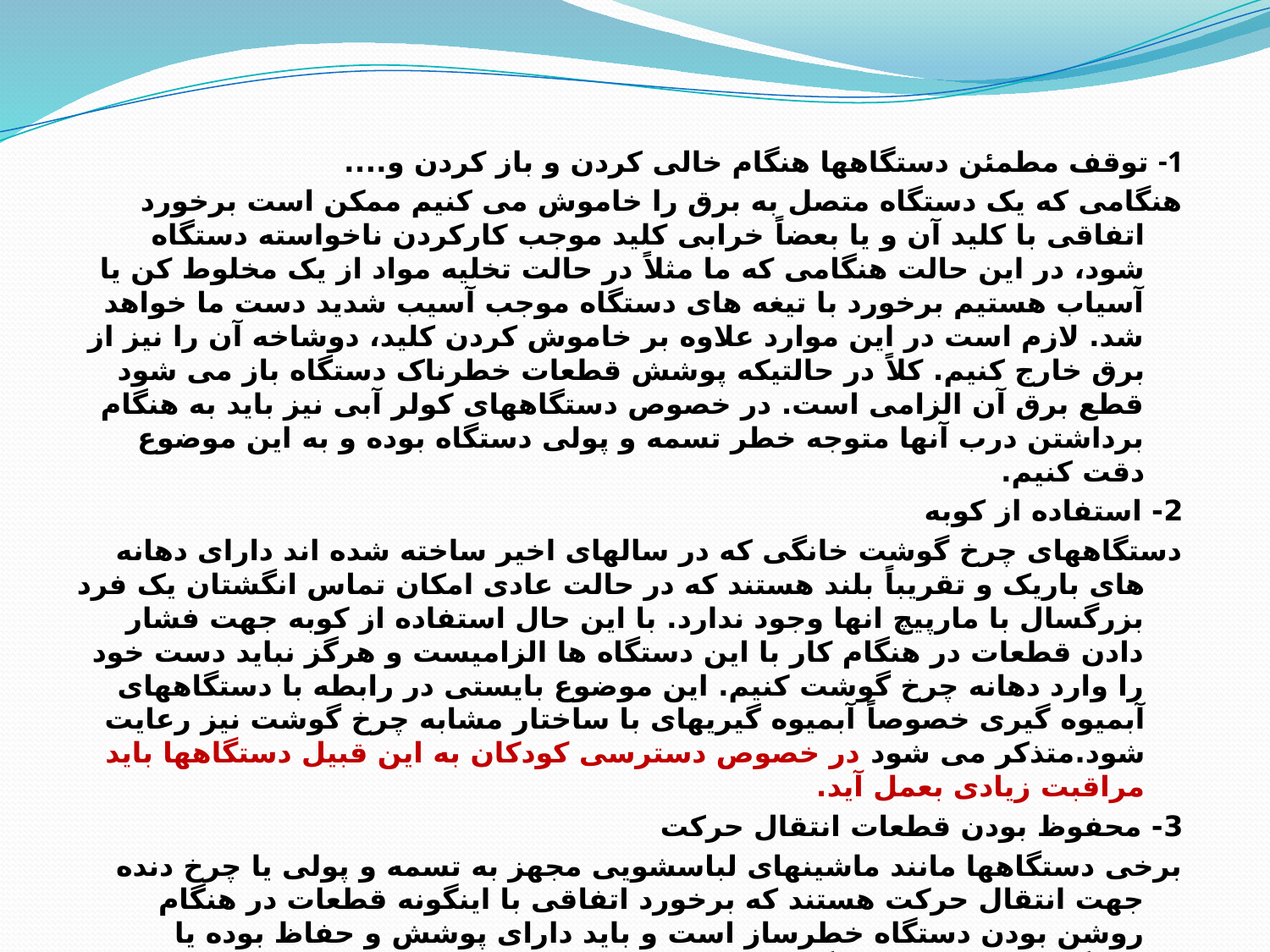

1- توقف مطمئن دستگاهها هنگام خالی کردن و باز کردن و....
هنگامی که یک دستگاه متصل به برق را خاموش می کنیم ممکن است برخورد اتفاقی با کلید آن و یا بعضاً خرابی کلید موجب کارکردن ناخواسته دستگاه شود، در این حالت هنگامی که ما مثلاً در حالت تخلیه مواد از یک مخلوط کن یا آسیاب هستیم برخورد با تیغه های دستگاه موجب آسیب شدید دست ما خواهد شد. لازم است در این موارد علاوه بر خاموش کردن کلید، دوشاخه آن را نیز از برق خارج کنیم. کلاً در حالتیکه پوشش قطعات خطرناک دستگاه باز می شود قطع برق آن الزامی است. در خصوص دستگاههای کولر آبی نیز باید به هنگام برداشتن درب آنها متوجه خطر تسمه و پولی دستگاه بوده و به این موضوع دقت کنیم.
2- استفاده از کوبه
دستگاههای چرخ گوشت خانگی که در سالهای اخیر ساخته شده اند دارای دهانه های باریک و تقریباً بلند هستند که در حالت عادی امکان تماس انگشتان یک فرد بزرگسال با مارپیچ انها وجود ندارد. با این حال استفاده از کوبه جهت فشار دادن قطعات در هنگام کار با این دستگاه ها الزامیست و هرگز نباید دست خود را وارد دهانه چرخ گوشت کنیم. این موضوع بایستی در رابطه با دستگاههای آبمیوه گیری خصوصاً آبمیوه گیریهای با ساختار مشابه چرخ گوشت نیز رعایت شود.متذکر می شود در خصوص دسترسی کودکان به این قبیل دستگاهها باید مراقبت زیادی بعمل آید.
3- محفوظ بودن قطعات انتقال حرکت
برخی دستگاهها مانند ماشینهای لباسشویی مجهز به تسمه و پولی یا چرخ دنده جهت انتقال حرکت هستند که برخورد اتفاقی با اینگونه قطعات در هنگام روشن بودن دستگاه خطرساز است و باید دارای پوشش و حفاظ بوده یا دستگاه در حالتی قرار گیرد که امکان برخورد اتفاقی افراد با این قطعات وجود نداشته باشد.